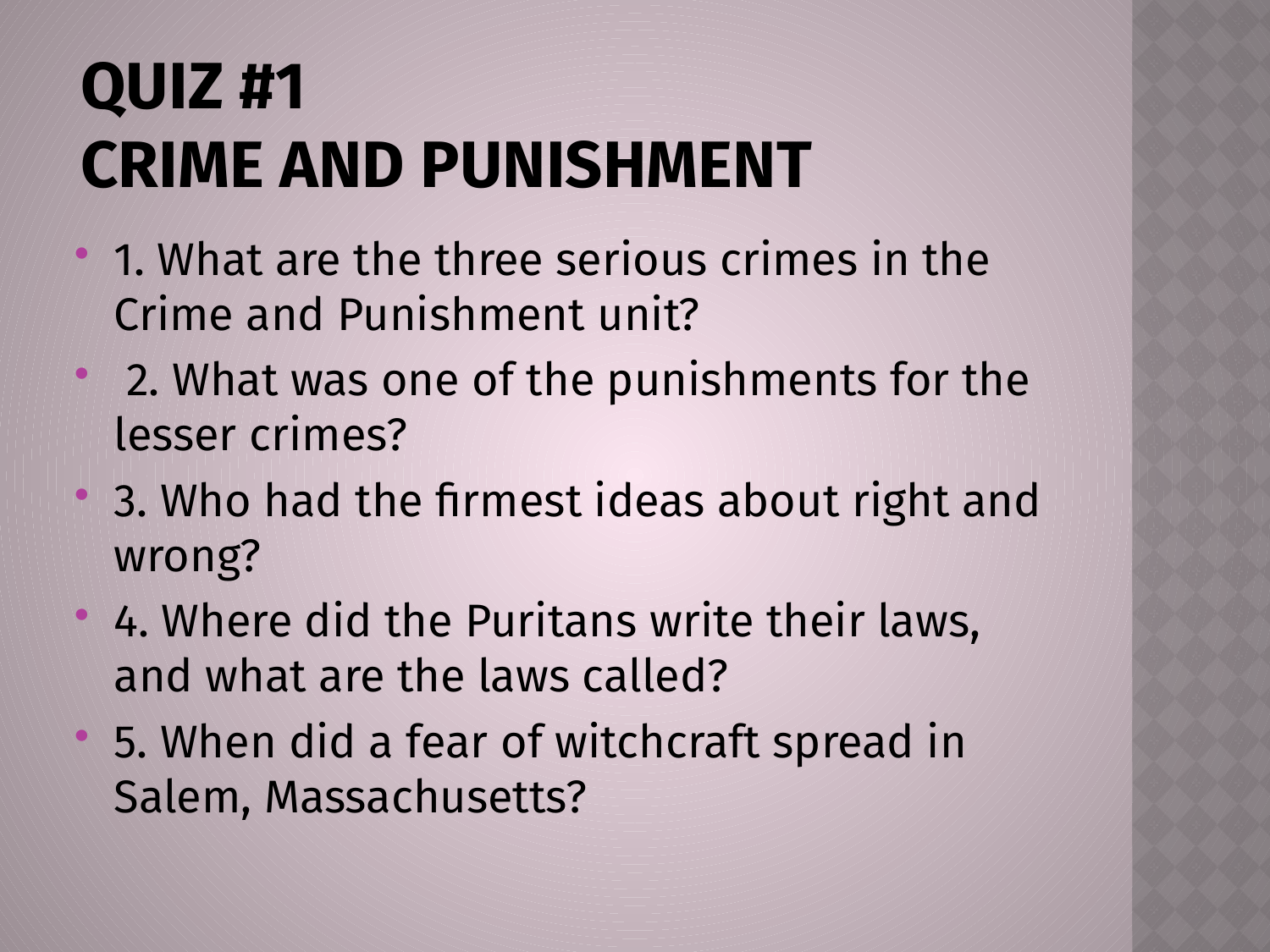

# Quiz #1 Crime and Punishment
1. What are the three serious crimes in the
Crime and Punishment unit?
 2. What was one of the punishments for the lesser crimes?
3. Who had the firmest ideas about right and wrong?
4. Where did the Puritans write their laws, and what are the laws called?
5. When did a fear of witchcraft spread in Salem, Massachusetts?